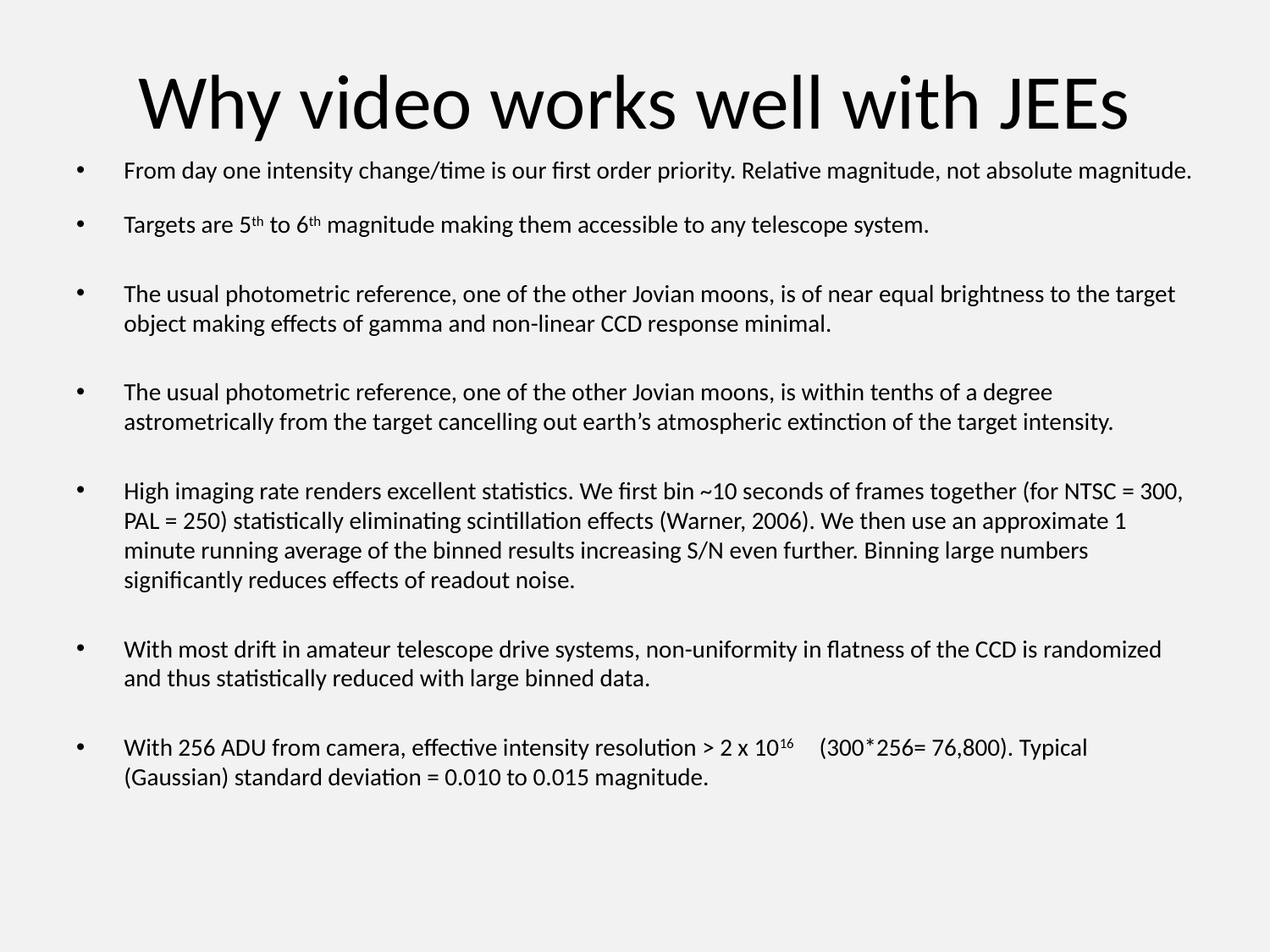

# Why video works well with JEEs
From day one intensity change/time is our first order priority. Relative magnitude, not absolute magnitude.

Targets are 5th to 6th magnitude making them accessible to any telescope system.

The usual photometric reference, one of the other Jovian moons, is of near equal brightness to the target object making effects of gamma and non-linear CCD response minimal.

The usual photometric reference, one of the other Jovian moons, is within tenths of a degree astrometrically from the target cancelling out earth’s atmospheric extinction of the target intensity.

High imaging rate renders excellent statistics. We first bin ~10 seconds of frames together (for NTSC = 300, PAL = 250) statistically eliminating scintillation effects (Warner, 2006). We then use an approximate 1 minute running average of the binned results increasing S/N even further. Binning large numbers significantly reduces effects of readout noise.

With most drift in amateur telescope drive systems, non-uniformity in flatness of the CCD is randomized and thus statistically reduced with large binned data.

With 256 ADU from camera, effective intensity resolution > 2 x 1016        (300*256= 76,800). Typical (Gaussian) standard deviation = 0.010 to 0.015 magnitude.